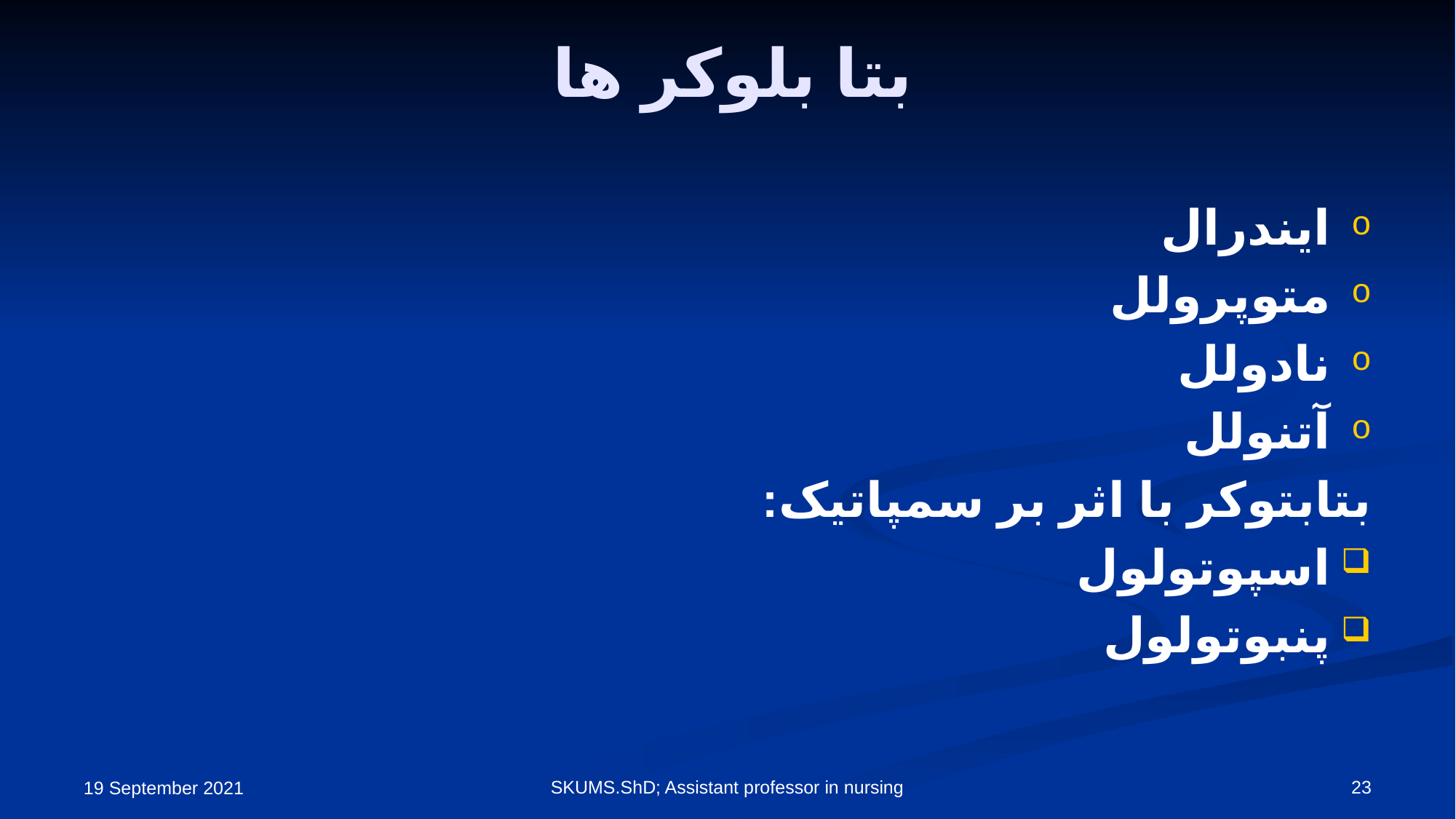

# بتا بلوكر ها
ایندرال
متوپرولل
نادولل
آتنولل
بتابتوکر با اثر بر سمپاتیک:
اسپوتولول
پنبوتولول

SKUMS.ShD; Assistant professor in nursing
23
19 September 2021